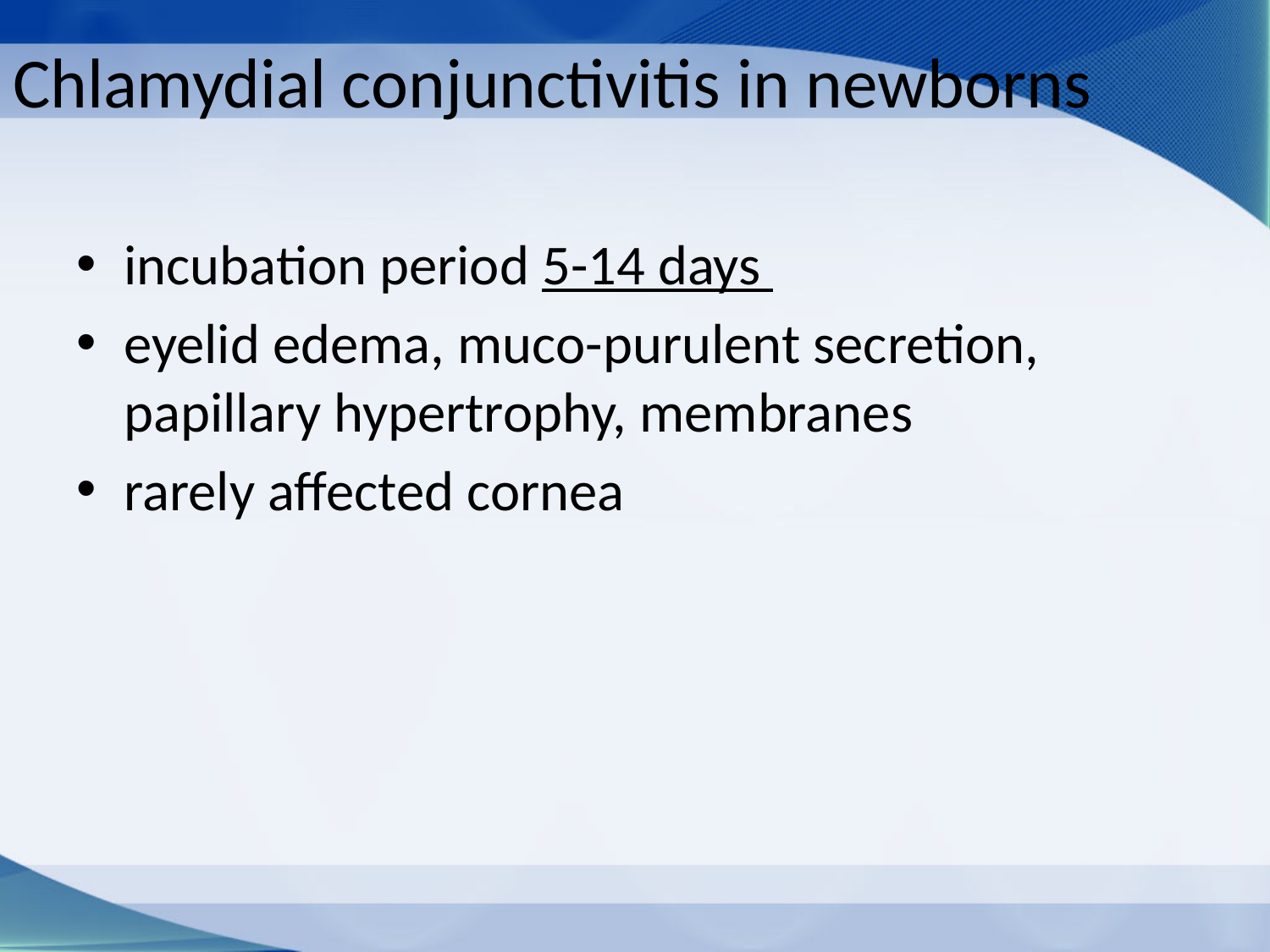

# Chlamydial conjunctivitis in newborns
incubation period 5-14 days
eyelid edema, muco-purulent secretion, papillary hypertrophy, membranes
rarely affected cornea